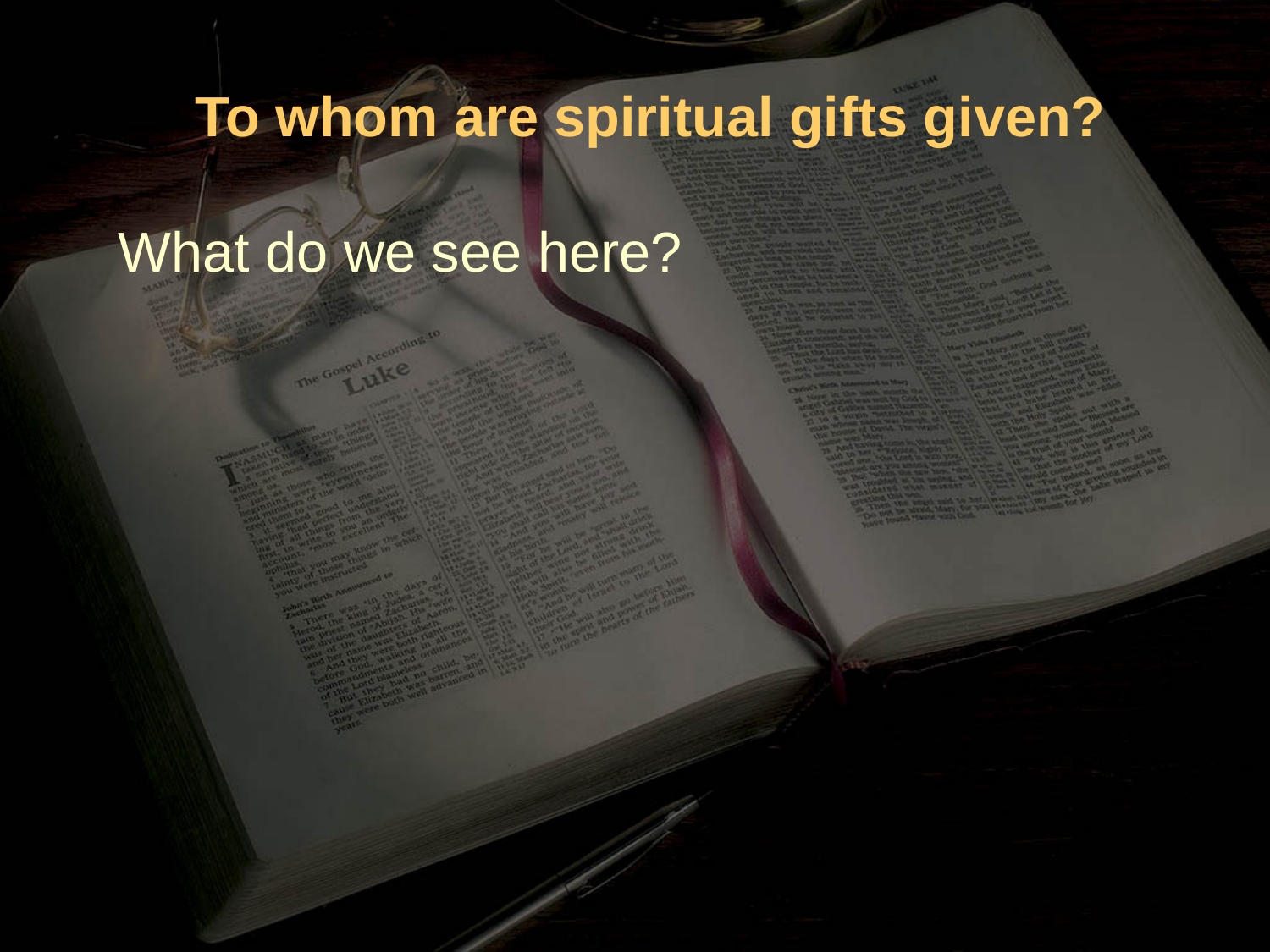

To whom are spiritual gifts given?

What do we see here?